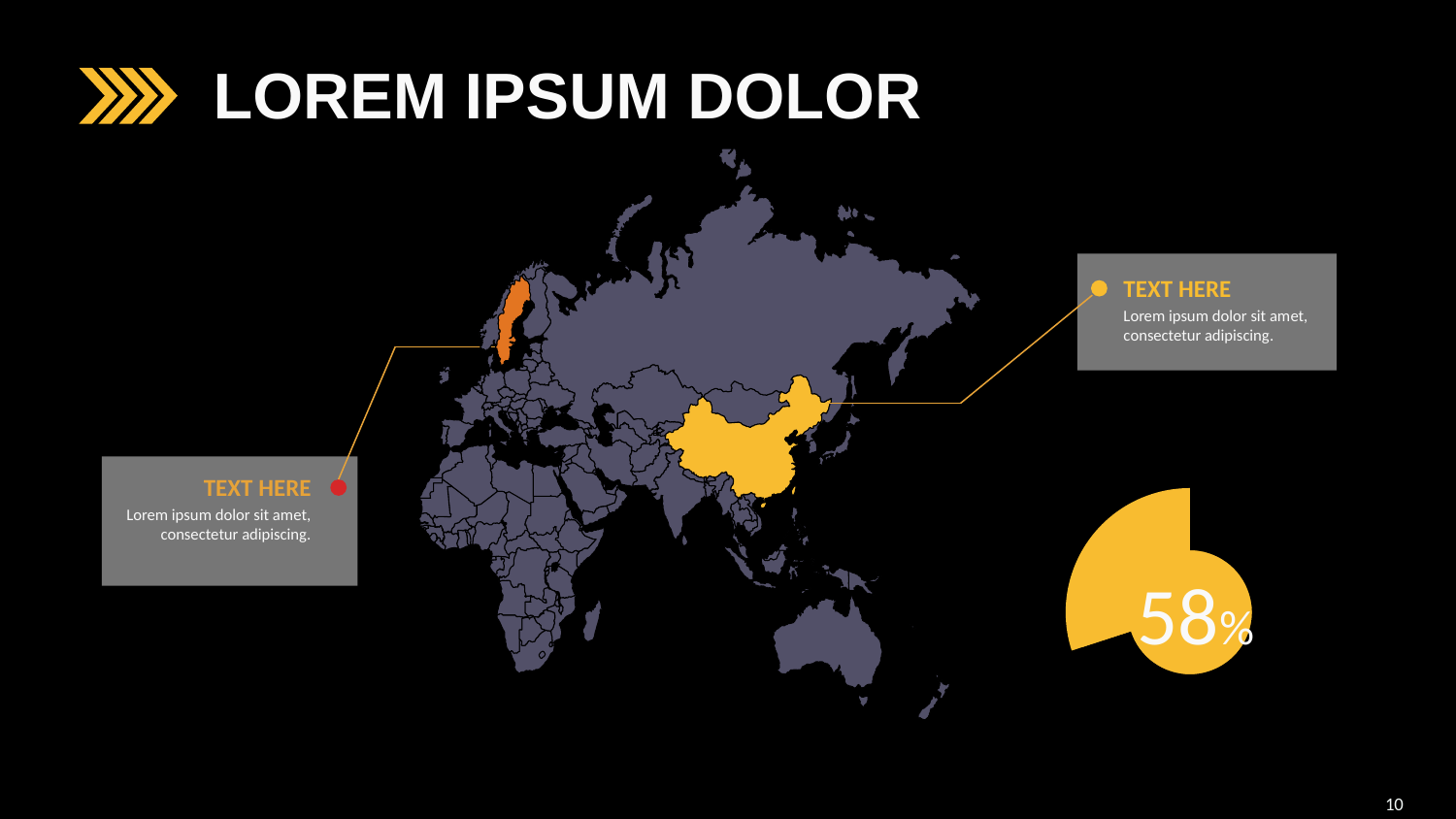

LOREM IPSUM DOLOR

TEXT HERE
Lorem ipsum dolor sit amet, consectetur adipiscing.

TEXT HERE
Lorem ipsum dolor sit amet, consectetur adipiscing.

### Chart

| Category |  |
|---|---|
58%